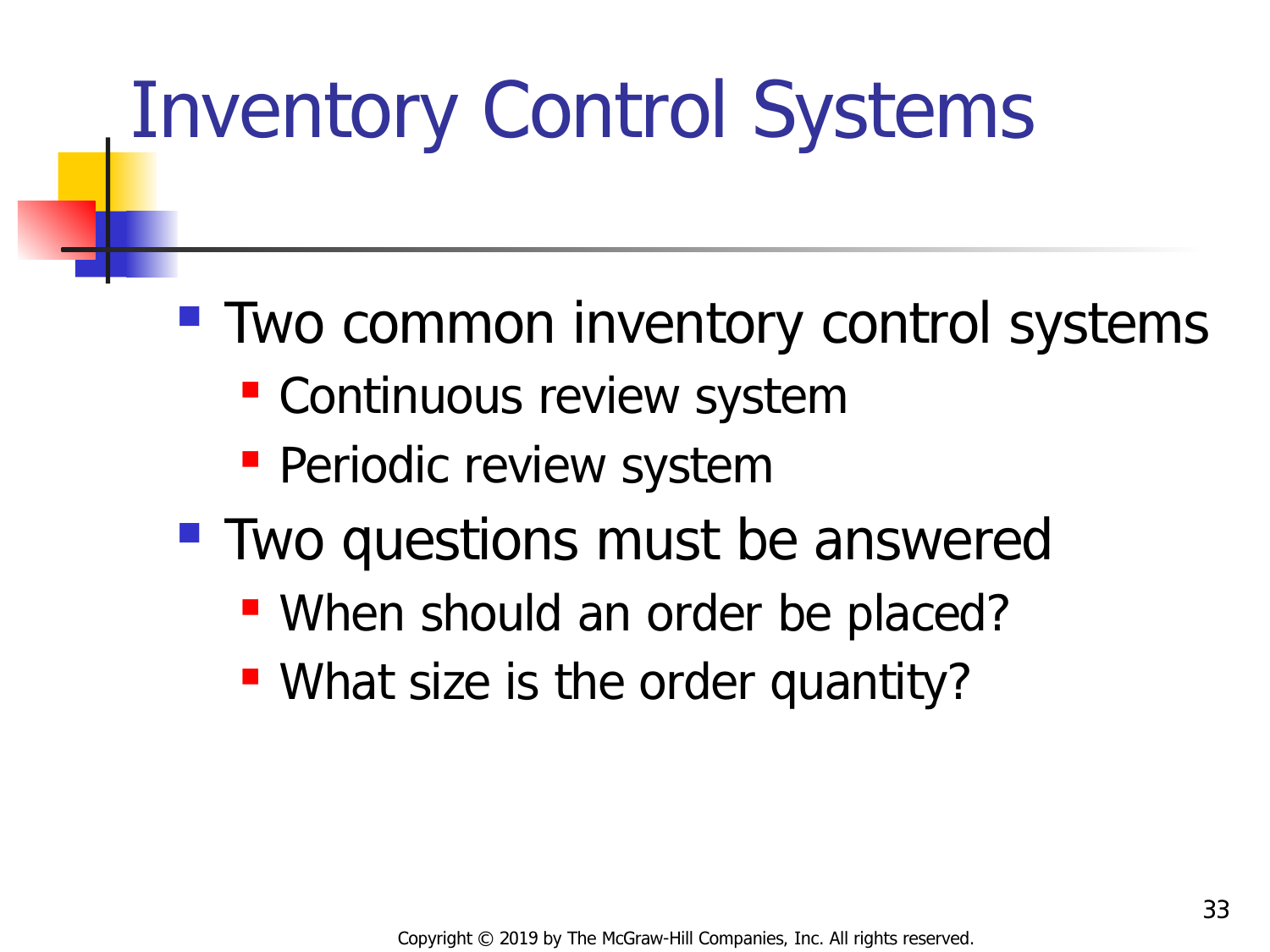

# Inventory Control Systems
Two common inventory control systems
Continuous review system
Periodic review system
Two questions must be answered
When should an order be placed?
What size is the order quantity?

33
Copyright © 2019 by The McGraw-Hill Companies, Inc. All rights reserved.